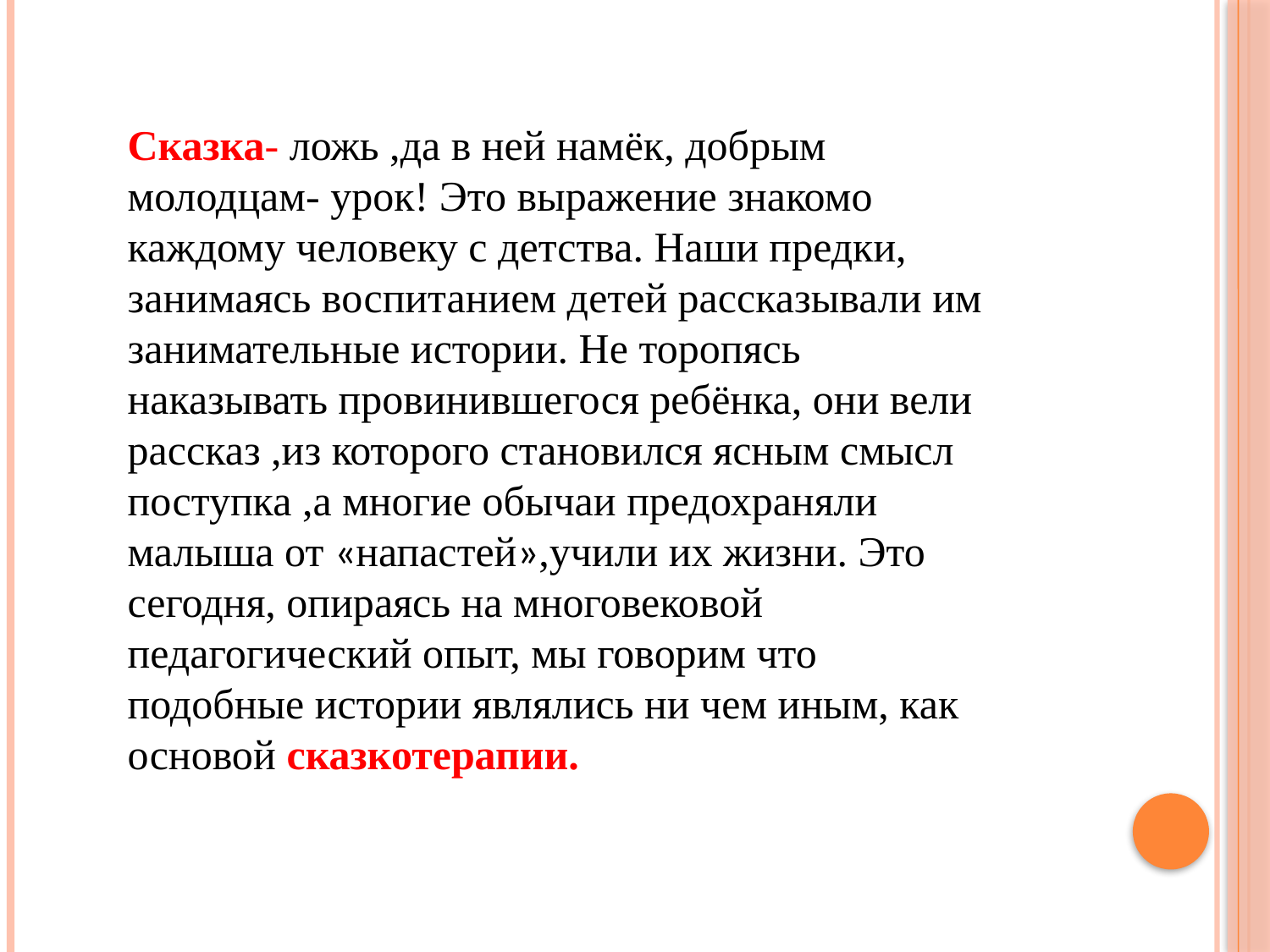

Сказка- ложь ,да в ней намёк, добрым молодцам- урок! Это выражение знакомо каждому человеку с детства. Наши предки, занимаясь воспитанием детей рассказывали им занимательные истории. Не торопясь наказывать провинившегося ребёнка, они вели рассказ ,из которого становился ясным смысл поступка ,а многие обычаи предохраняли малыша от «напастей»,учили их жизни. Это сегодня, опираясь на многовековой педагогический опыт, мы говорим что подобные истории являлись ни чем иным, как основой сказкотерапии.